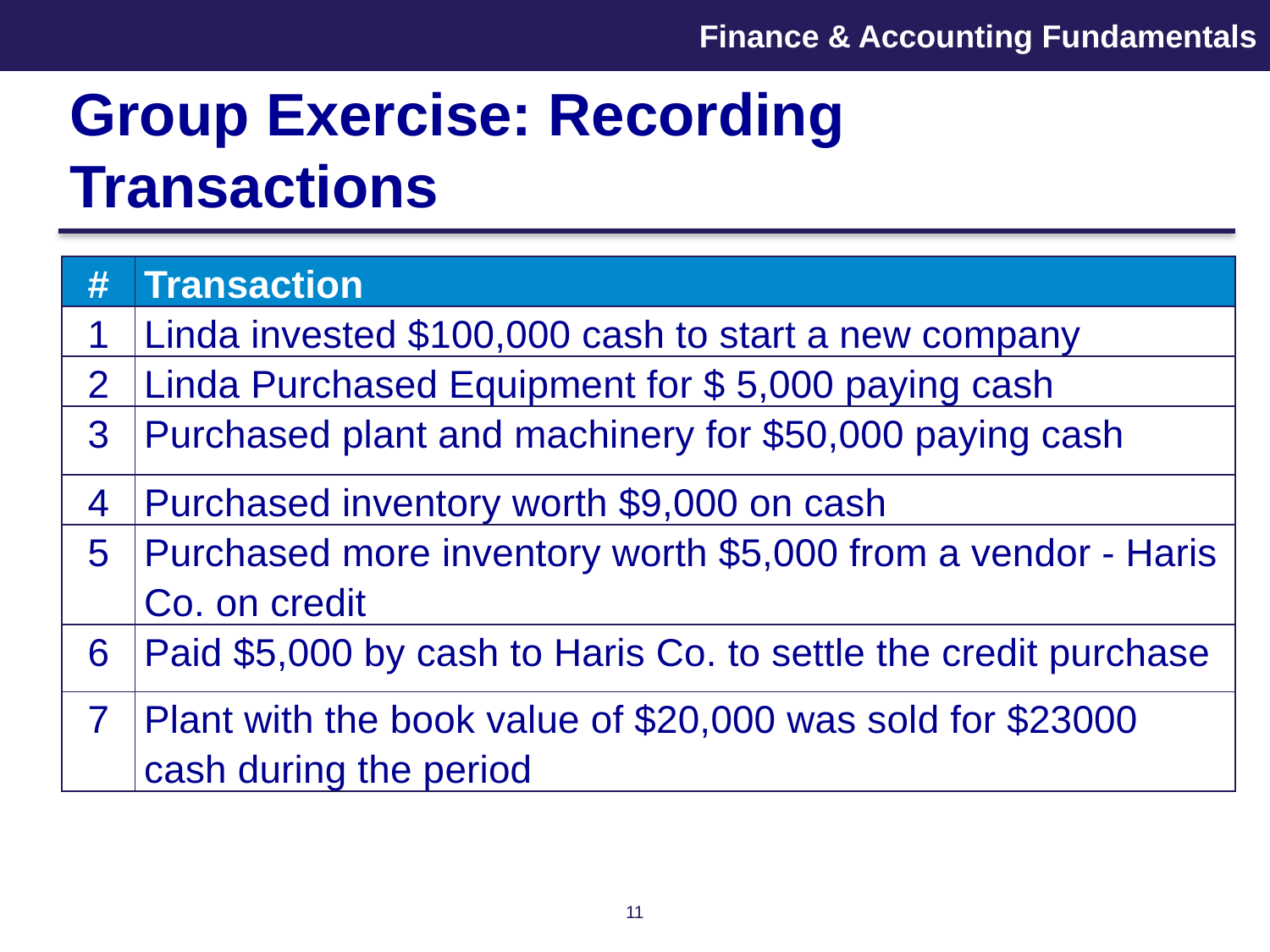

# Group Exercise: Recording Transactions
| # | Transaction |
| --- | --- |
| 1 | Linda invested $100,000 cash to start a new company |
| 2 | Linda Purchased Equipment for $ 5,000 paying cash |
| 3 | Purchased plant and machinery for $50,000 paying cash |
| 4 | Purchased inventory worth $9,000 on cash |
| 5 | Purchased more inventory worth $5,000 from a vendor - Haris Co. on credit |
| 6 | Paid $5,000 by cash to Haris Co. to settle the credit purchase |
| 7 | Plant with the book value of $20,000 was sold for $23000 cash during the period |
11